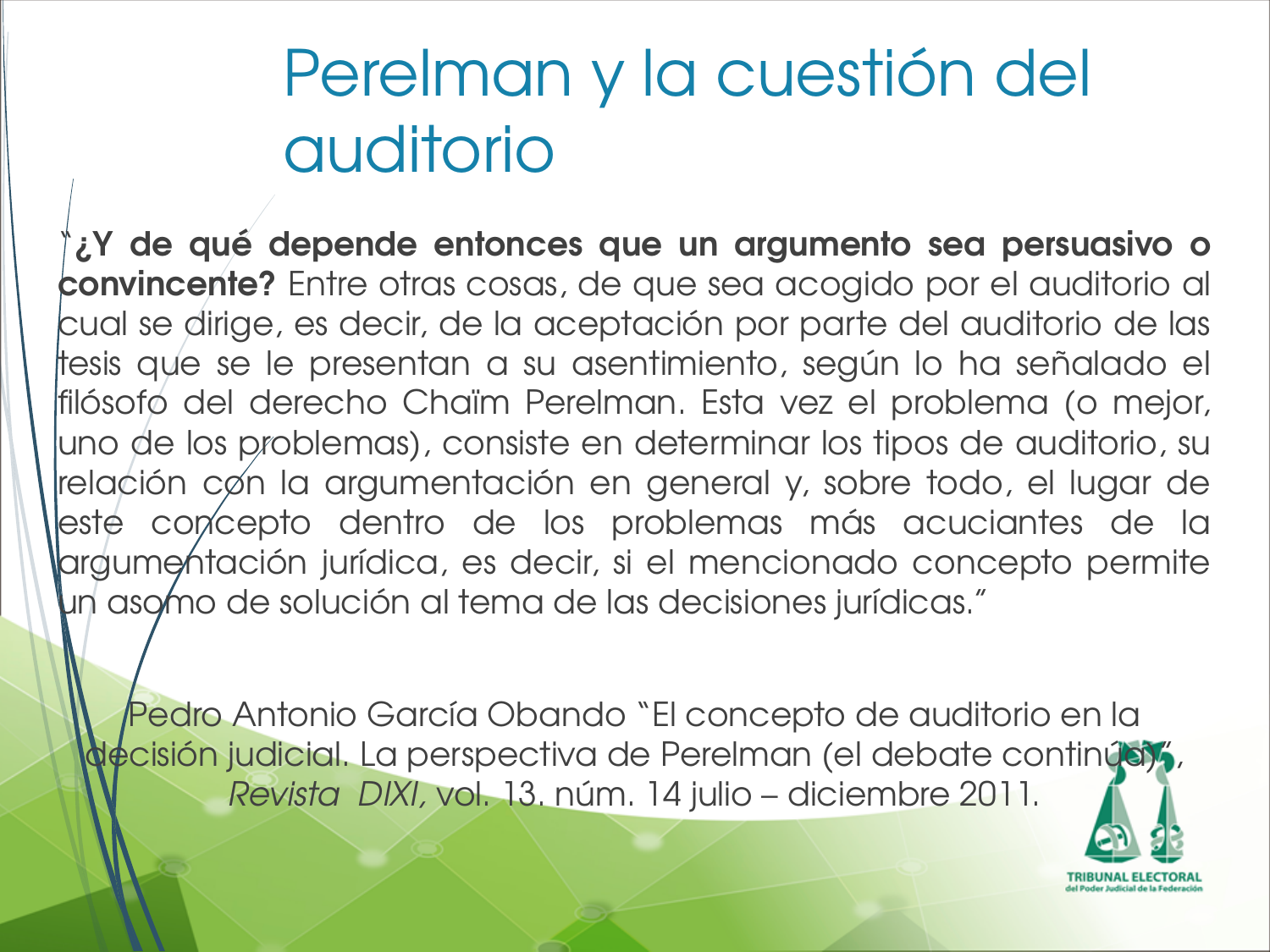

# Perelman y la cuestión del auditorio
“¿Y de qué depende entonces que un argumento sea persuasivo o convincente? Entre otras cosas, de que sea acogido por el auditorio al cual se dirige, es decir, de la aceptación por parte del auditorio de las tesis que se le presentan a su asentimiento, según lo ha señalado el filósofo del derecho Chaïm Perelman. Esta vez el problema (o mejor, uno de los problemas), consiste en determinar los tipos de auditorio, su relación con la argumentación en general y, sobre todo, el lugar de este concepto dentro de los problemas más acuciantes de la argumentación jurídica, es decir, si el mencionado concepto permite un asomo de solución al tema de las decisiones jurídicas.”

Pedro Antonio García Obando “El concepto de auditorio en la decisión judicial. La perspectiva de Perelman (el debate continúa)”, Revista  DIXI, vol. 13. núm. 14 julio – diciembre 2011.